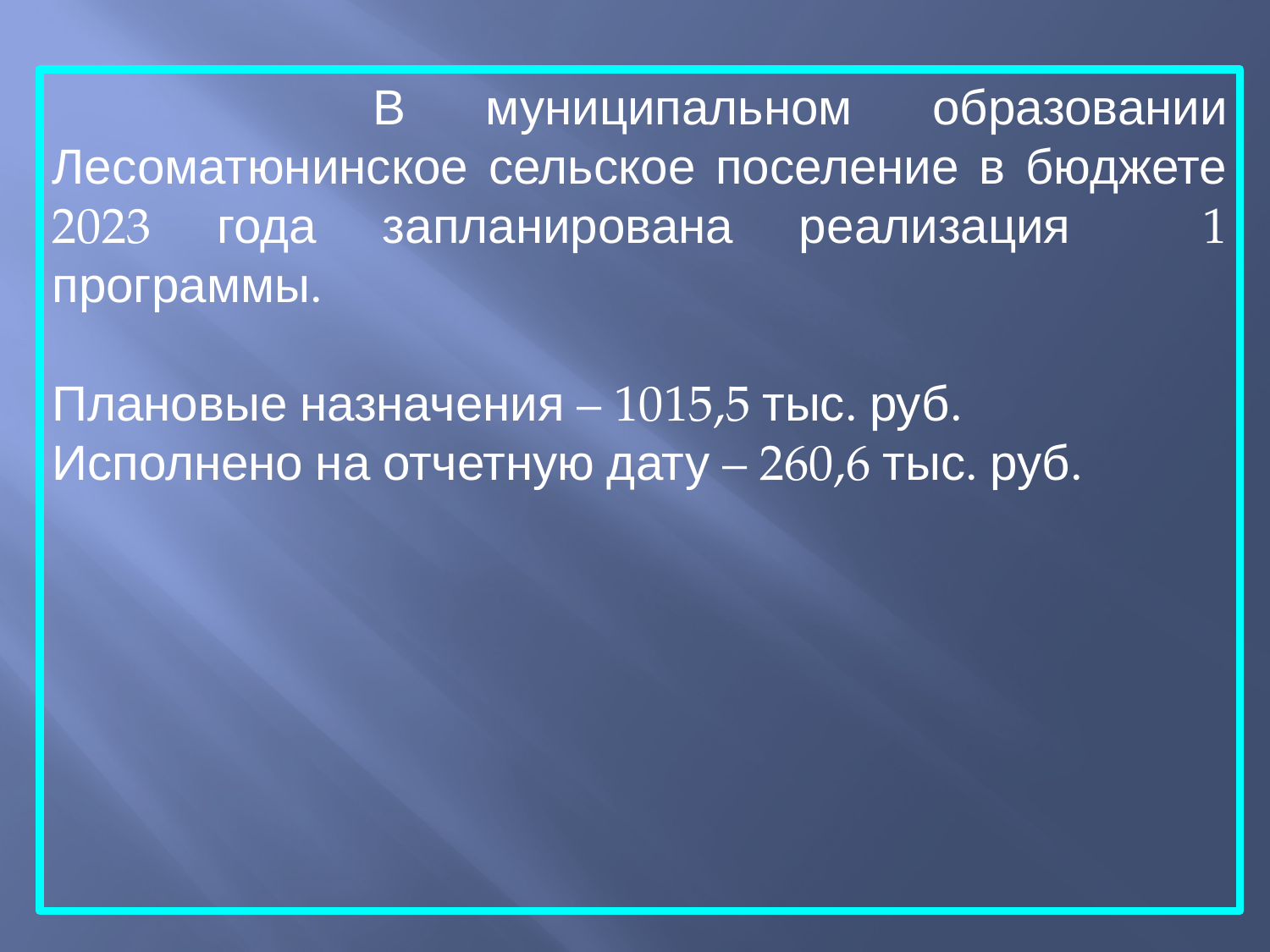

В муниципальном образовании Лесоматюнинское сельское поселение в бюджете 2023 года запланирована реализация  1 программы.

Плановые назначения – 1015,5 тыс. руб.
Исполнено на отчетную дату – 260,6 тыс. руб.